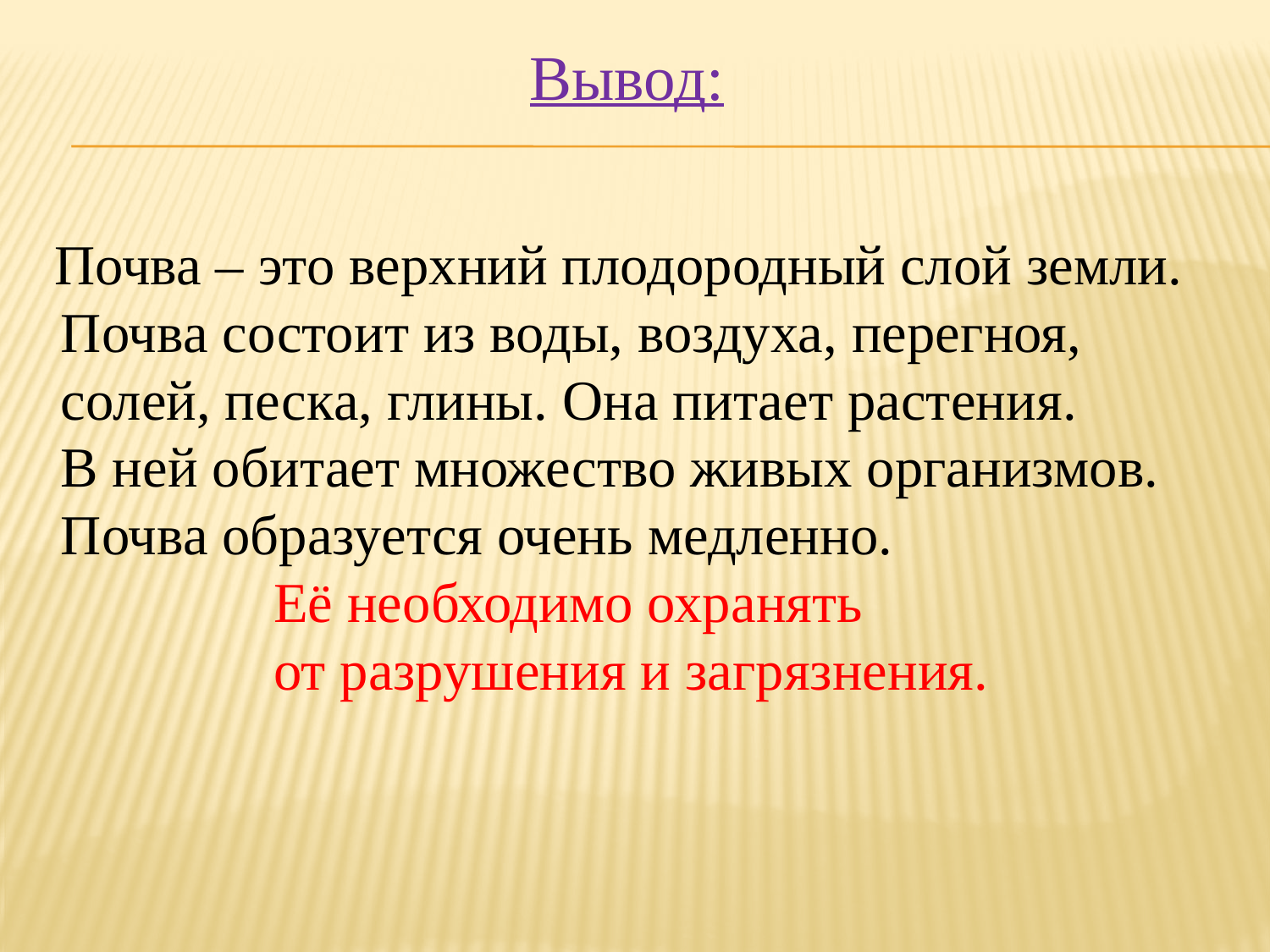

Вывод:
 Почва – это верхний плодородный слой земли.
 Почва состоит из воды, воздуха, перегноя,
 солей, песка, глины. Она питает растения.
 В ней обитает множество живых организмов.
 Почва образуется очень медленно.
                Её необходимо охранять
                от разрушения и загрязнения.